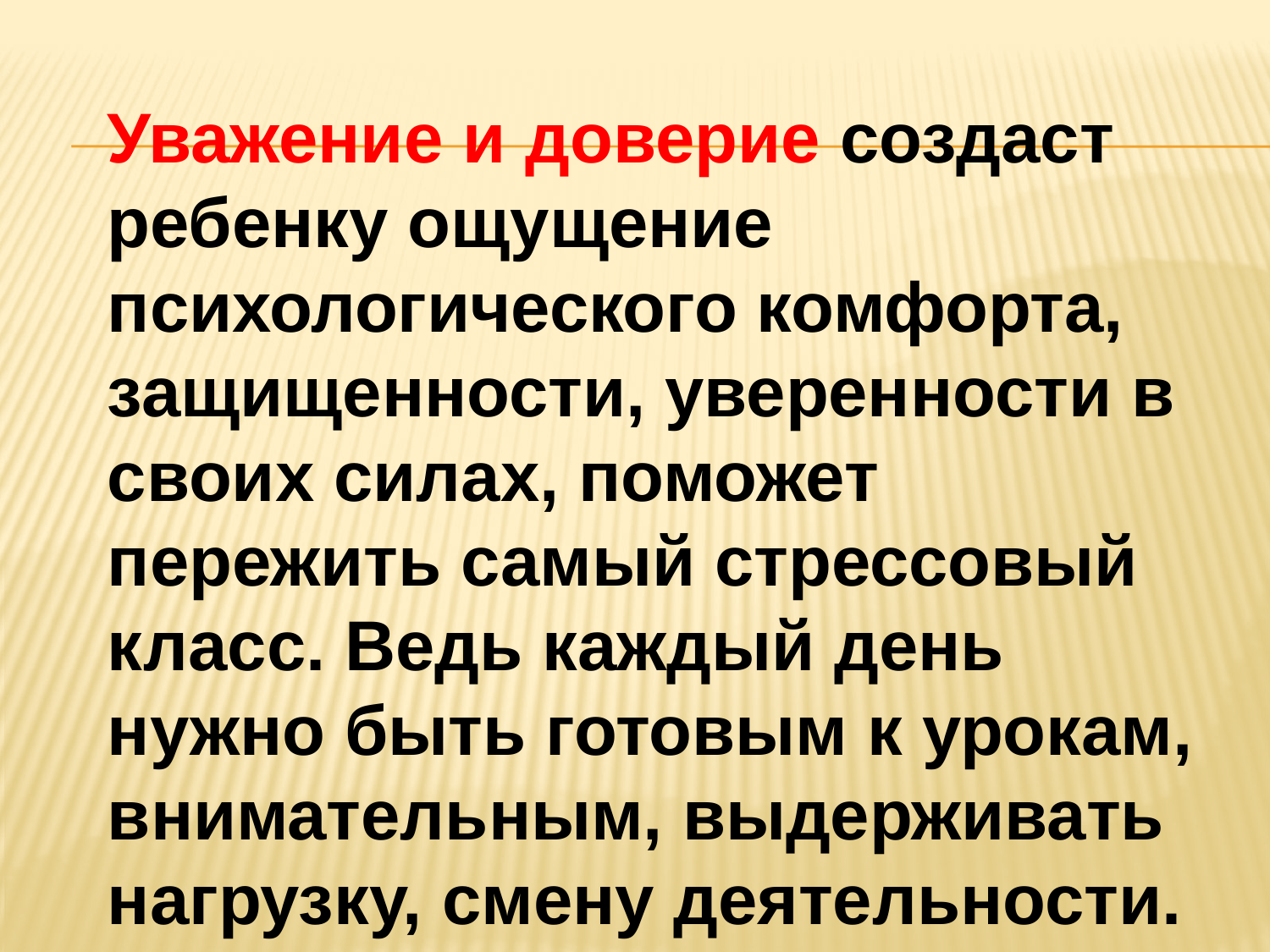

Уважение и доверие создаст ребенку ощущение психологического комфорта, защищенности, уверенности в своих силах, поможет пережить самый стрессовый класс. Ведь каждый день нужно быть готовым к урокам, внимательным, выдерживать нагрузку, смену деятельности.